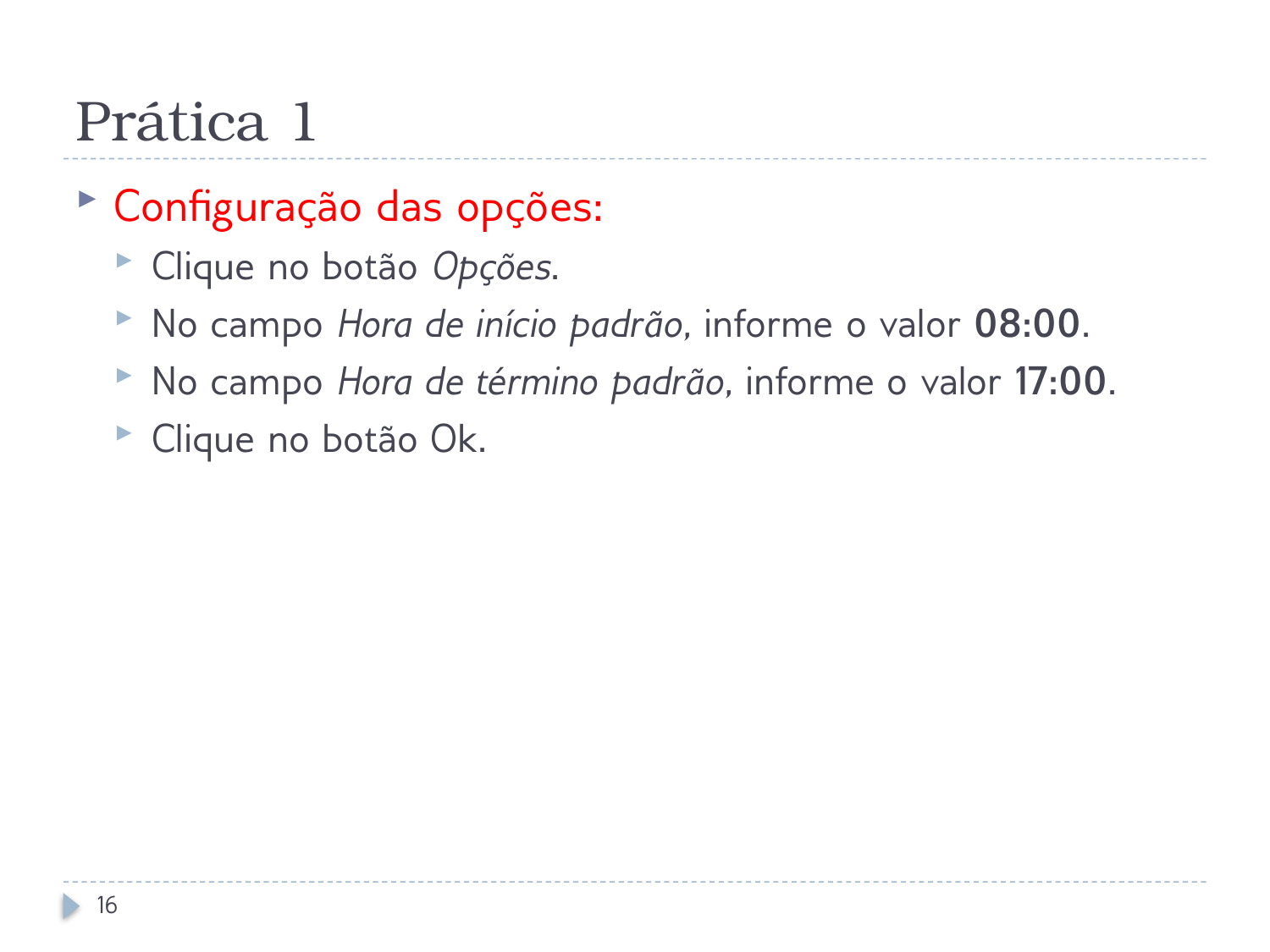

# Prática 1
Configuração das opções:
Clique no botão Opções.
No campo Hora de início padrão, informe o valor 08:00.
No campo Hora de término padrão, informe o valor 17:00.
Clique no botão Ok.

16